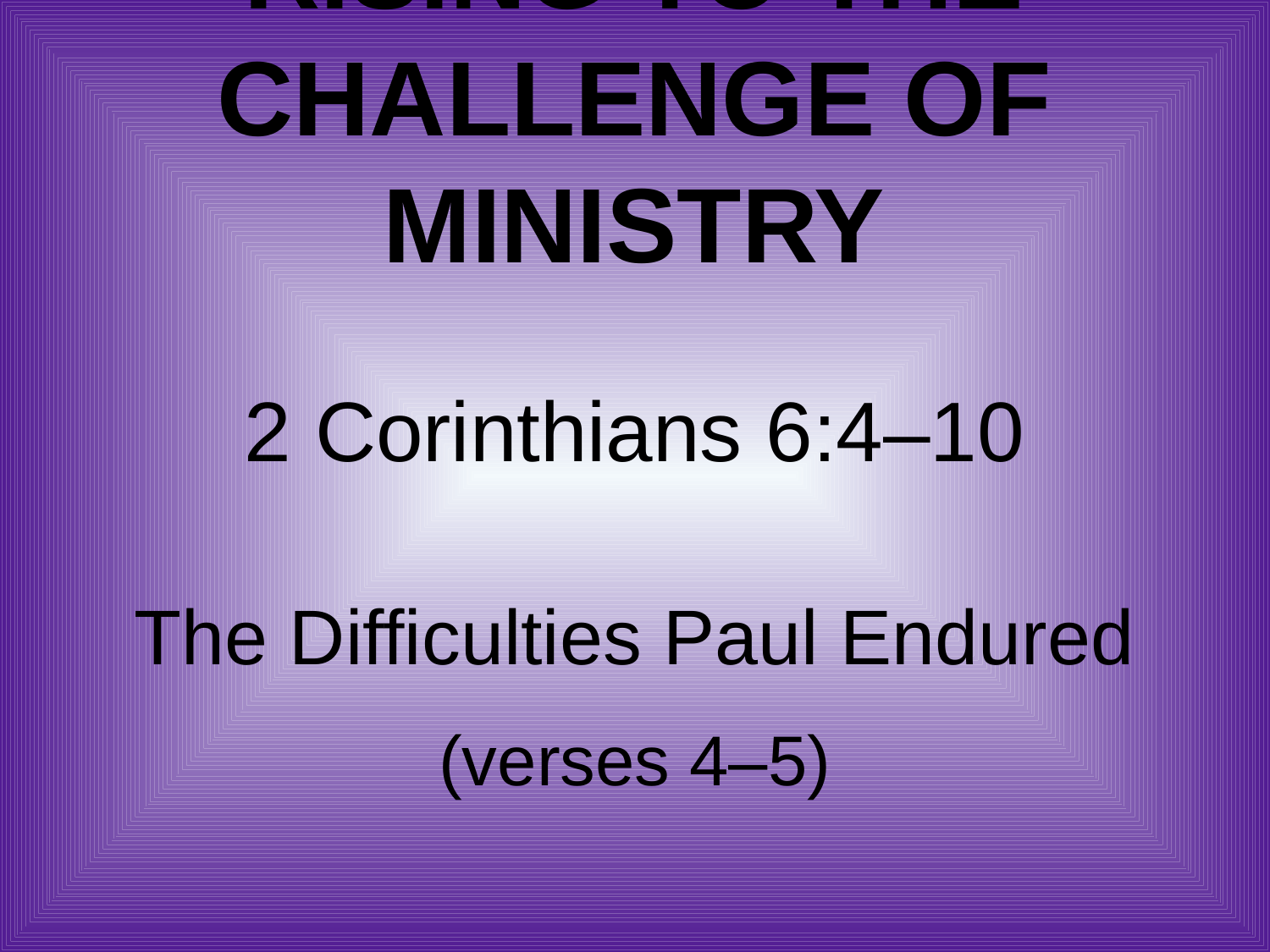

# Rising to the Challenge of Ministry
2 Corinthians 6:4–10

The Difficulties Paul Endured
(verses 4–5)